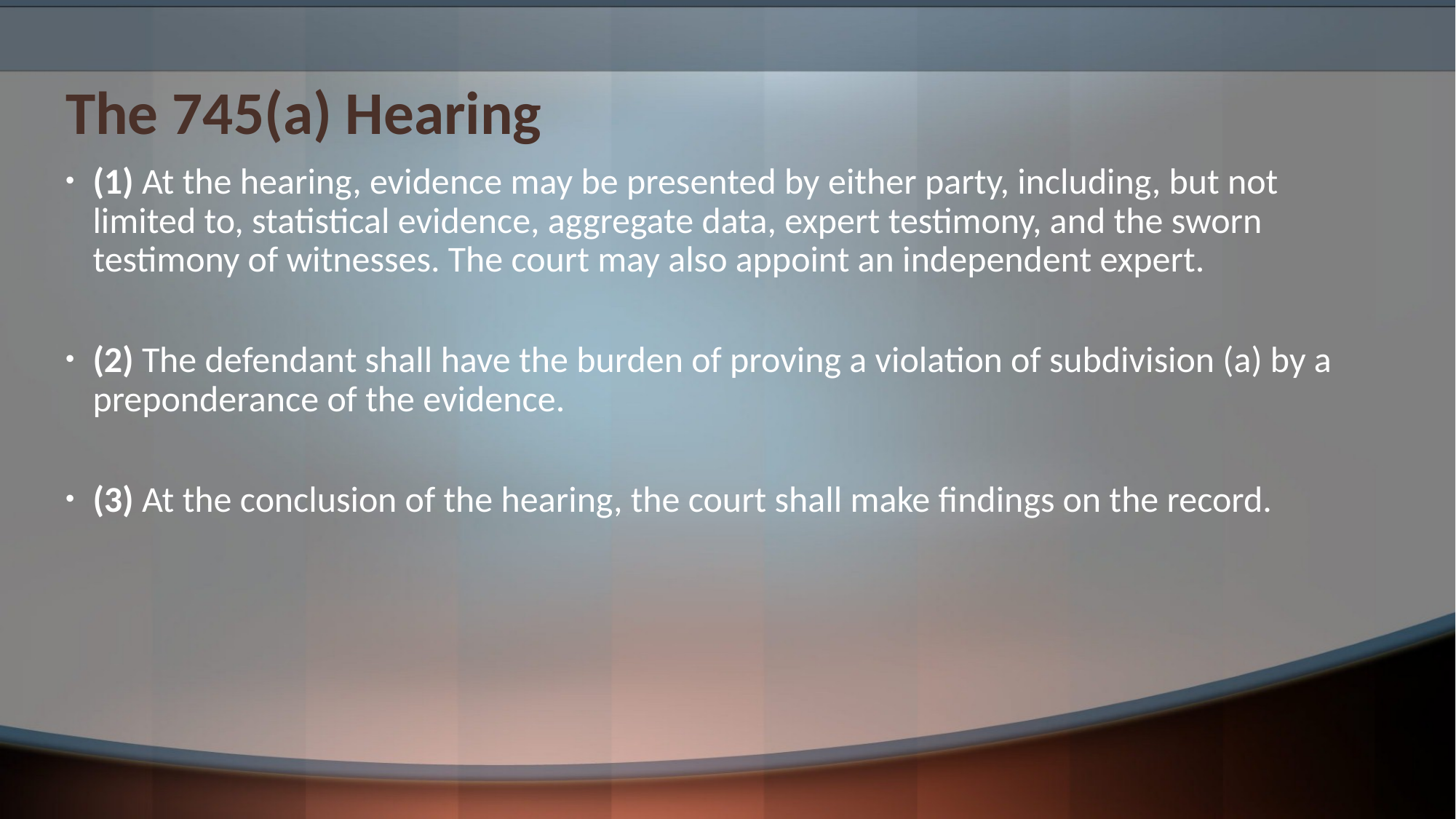

# The 745(a) Hearing
(1) At the hearing, evidence may be presented by either party, including, but not limited to, statistical evidence, aggregate data, expert testimony, and the sworn testimony of witnesses. The court may also appoint an independent expert.

(2) The defendant shall have the burden of proving a violation of subdivision (a) by a preponderance of the evidence.

(3) At the conclusion of the hearing, the court shall make findings on the record.